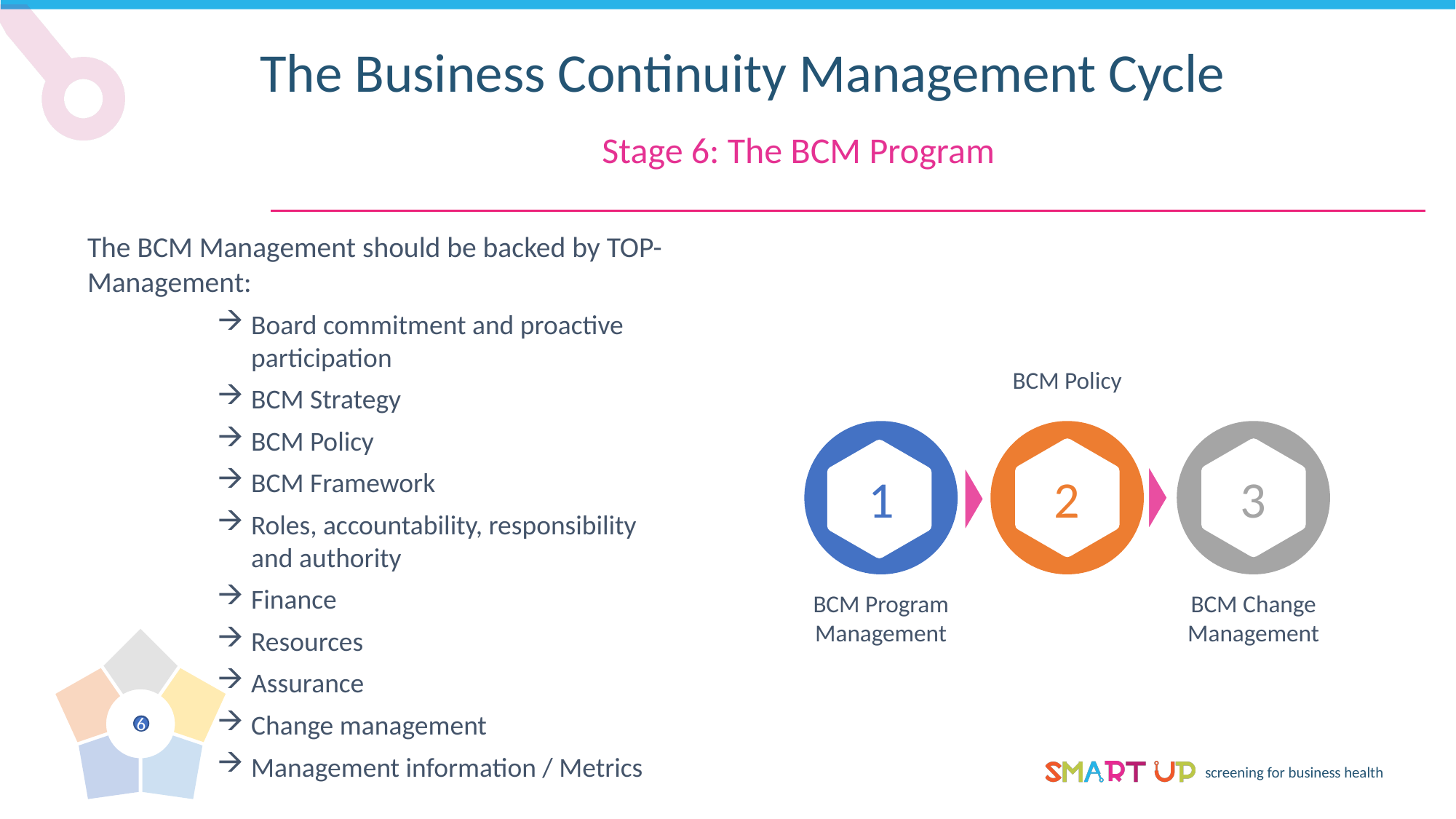

The Business Continuity Management Cycle
Stage 6: The BCM Program
The BCM Management should be backed by TOP-Management:
Board commitment and proactive participation
BCM Strategy
BCM Policy
BCM Framework
Roles, accountability, responsibility and authority
Finance
Resources
Assurance
Change management
Management information / Metrics

BCM Policy

1
2
3

BCM Program
Management
BCM Change
Management

6